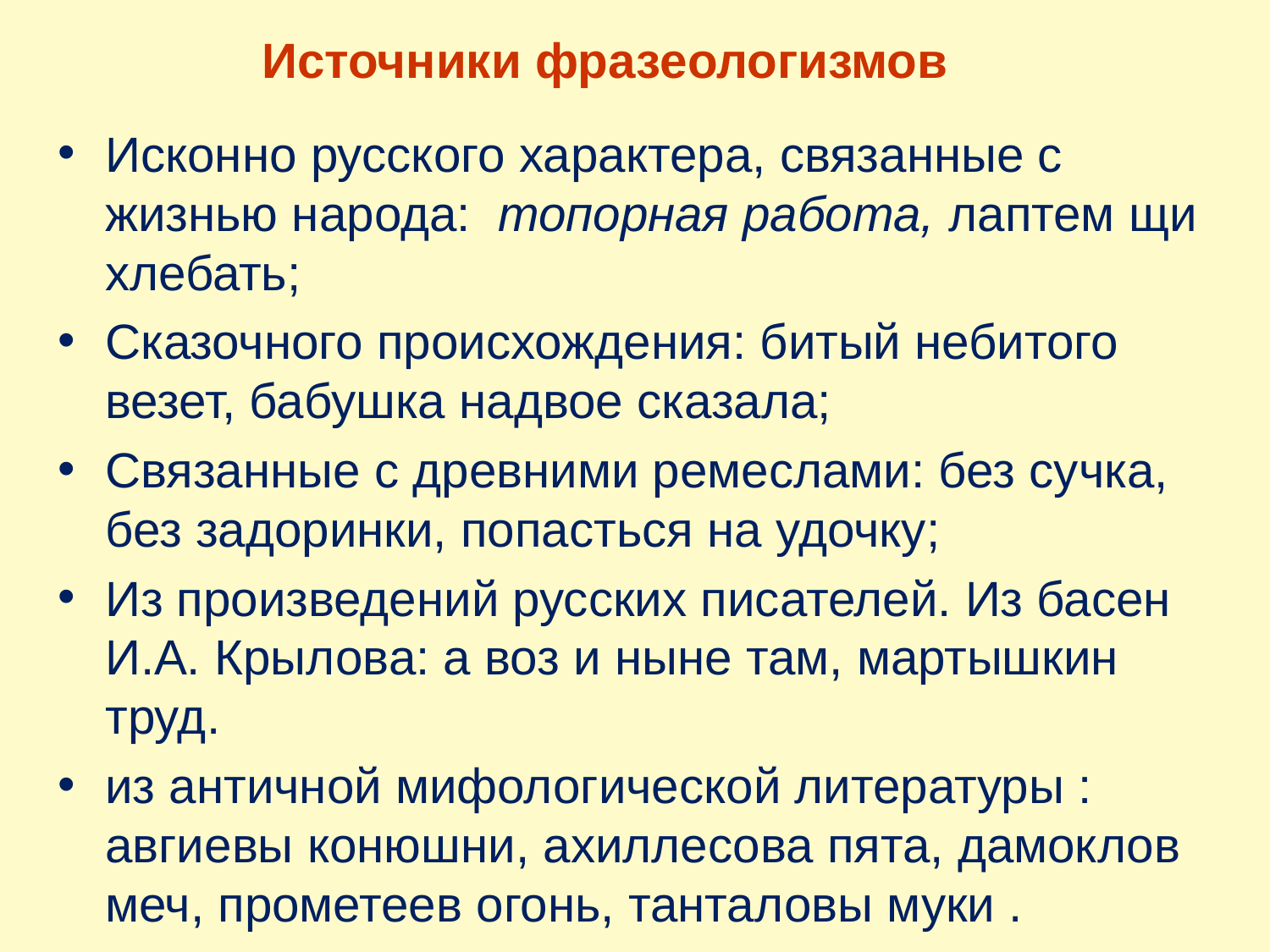

Источники фразеологизмов
Исконно русского характера, связанные с жизнью народа:  топорная работа, лаптем щи хлебать;
Сказочного происхождения: битый небитого везет, бабушка надвое сказала;
Связанные с древними ремеслами: без сучка, без задоринки, попасться на удочку;
Из произведений русских писателей. Из басен И.А. Крылова: а воз и ныне там, мартышкин труд.
из античной мифологической литературы : авгиевы конюшни, ахиллесова пята, дамоклов меч, прометеев огонь, танталовы муки .